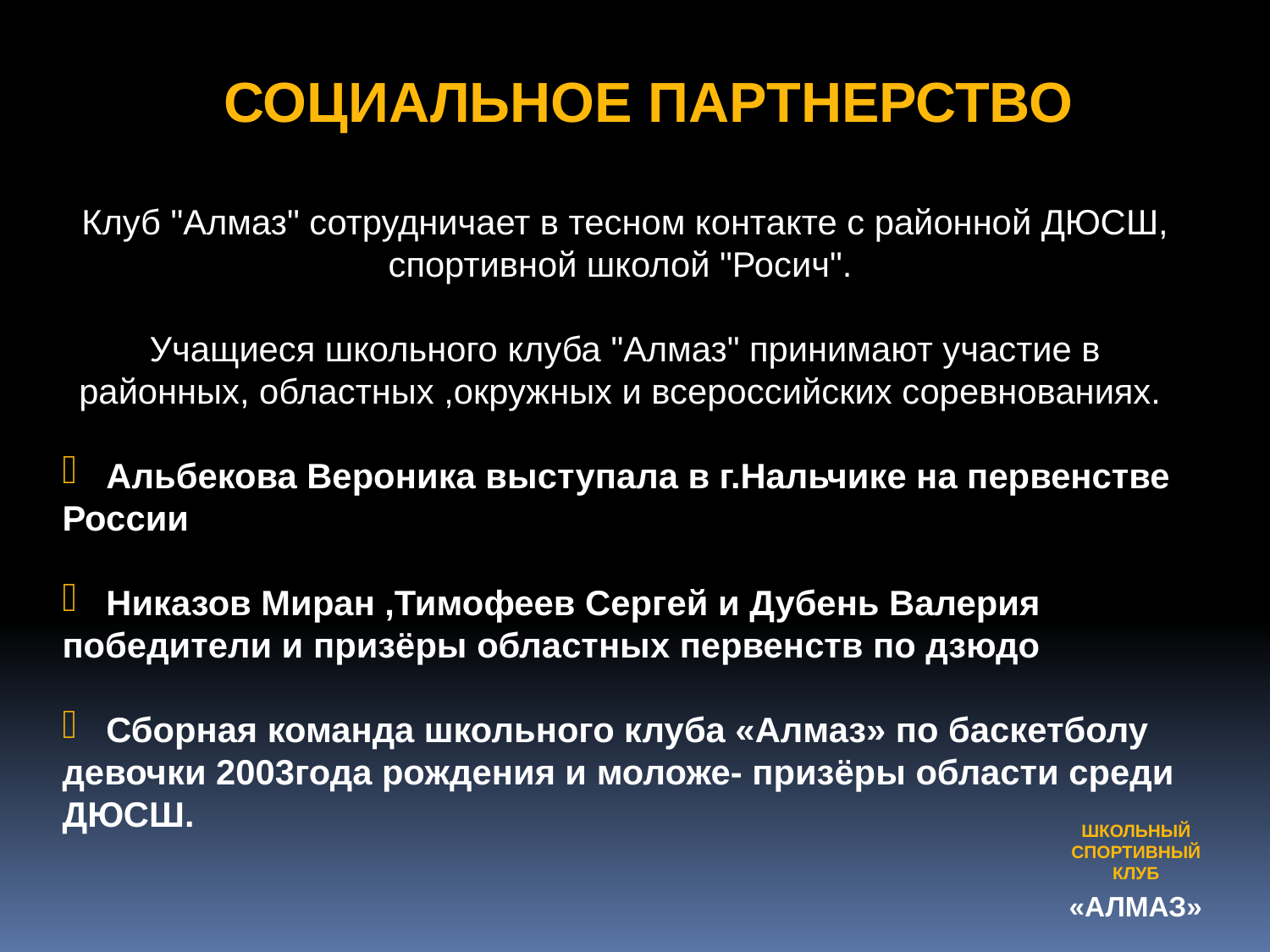

СОЦИАЛЬНОЕ ПАРТНЕРСТВО
Клуб "Алмаз" сотрудничает в тесном контакте с районной ДЮСШ, спортивной школой "Росич".

Учащиеся школьного клуба "Алмаз" принимают участие в районных, областных ,окружных и всероссийских соревнованиях.

   Альбекова Вероника выступала в г.Нальчике на первенстве России

   Никазов Миран ,Тимофеев Сергей и Дубень Валерия победители и призёры областных первенств по дзюдо

   Сборная команда школьного клуба «Алмаз» по баскетболу девочки 2003года рождения и моложе- призёры области среди ДЮСШ.
ШКОЛЬНЫЙ
СПОРТИВНЫЙ
КЛУБ
«АЛМАЗ»